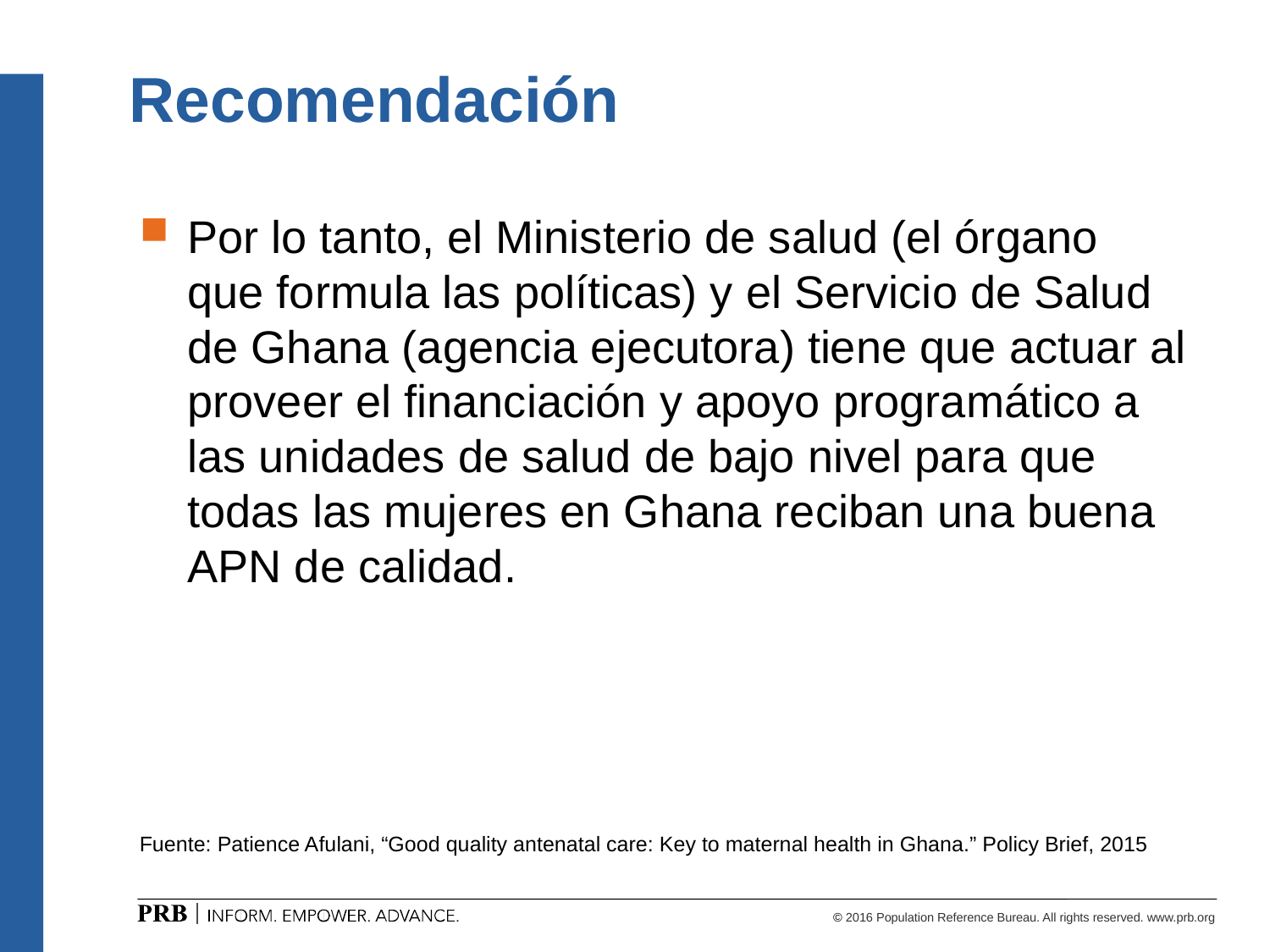

# Recomendación
Por lo tanto, el Ministerio de salud (el órgano que formula las políticas) y el Servicio de Salud de Ghana (agencia ejecutora) tiene que actuar al proveer el financiación y apoyo programático a las unidades de salud de bajo nivel para que todas las mujeres en Ghana reciban una buena APN de calidad.
Fuente: Patience Afulani, “Good quality antenatal care: Key to maternal health in Ghana.” Policy Brief, 2015